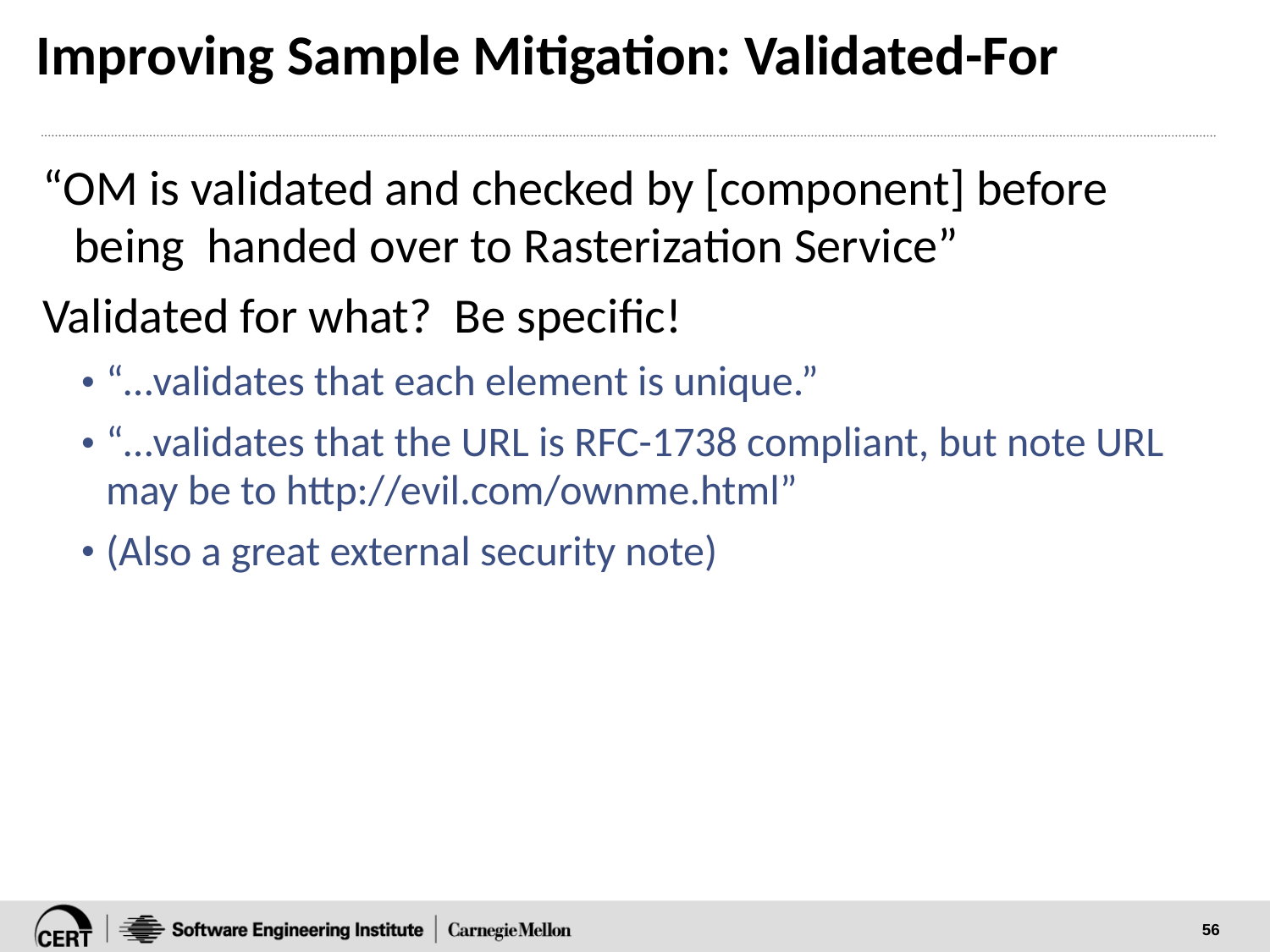

# Improving Sample Mitigation: Validated-For
“OM is validated and checked by [component] before being  handed over to Rasterization Service”
Validated for what?  Be specific!
“…validates that each element is unique.”
“…validates that the URL is RFC-1738 compliant, but note URL may be to http://evil.com/ownme.html”
(Also a great external security note)